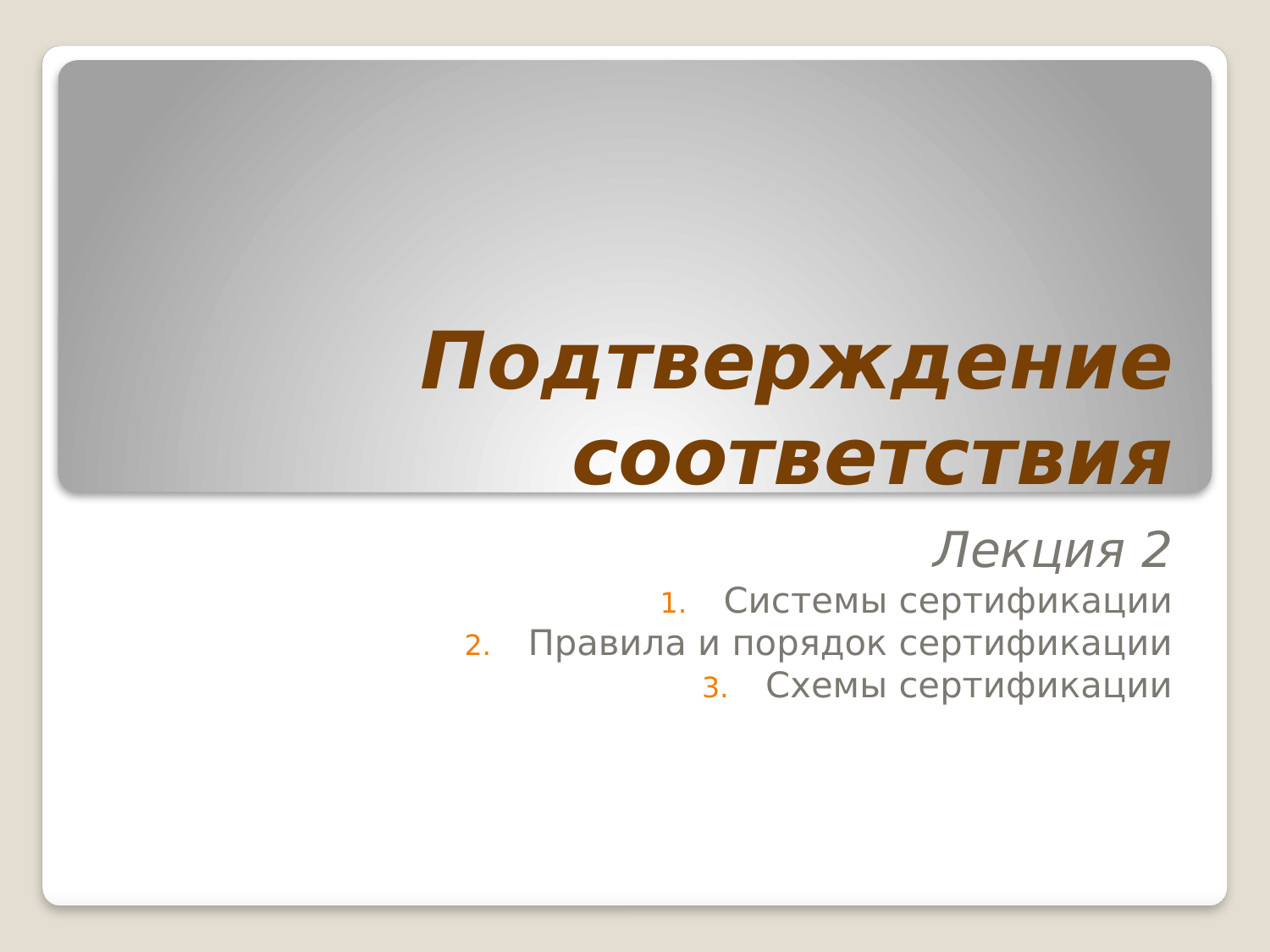

# Подтверждение соответствия
Лекция 2
Системы сертификации
Правила и порядок сертификации
Схемы сертификации